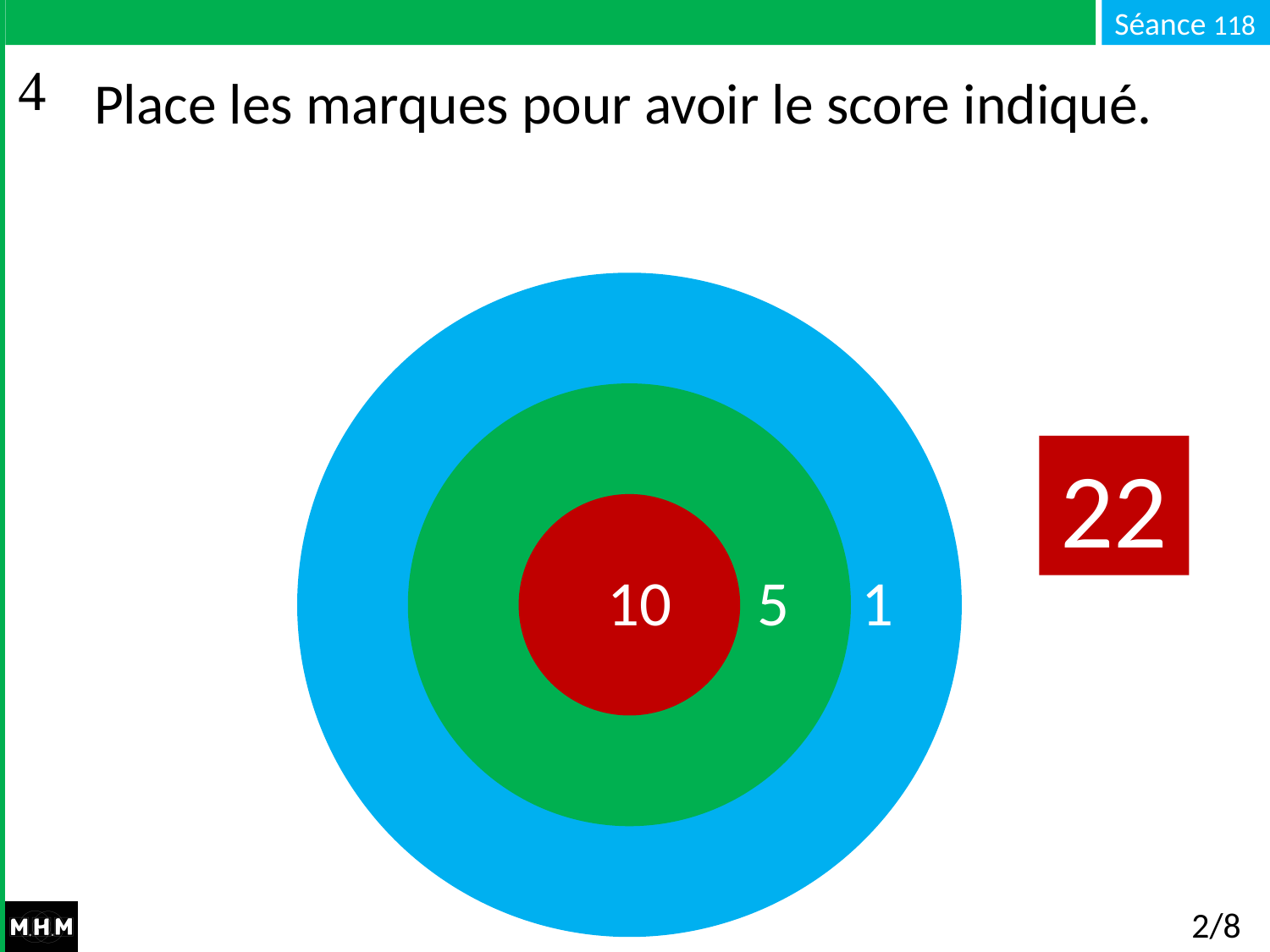

# Place les marques pour avoir le score indiqué.

22
10      5     1
2/8